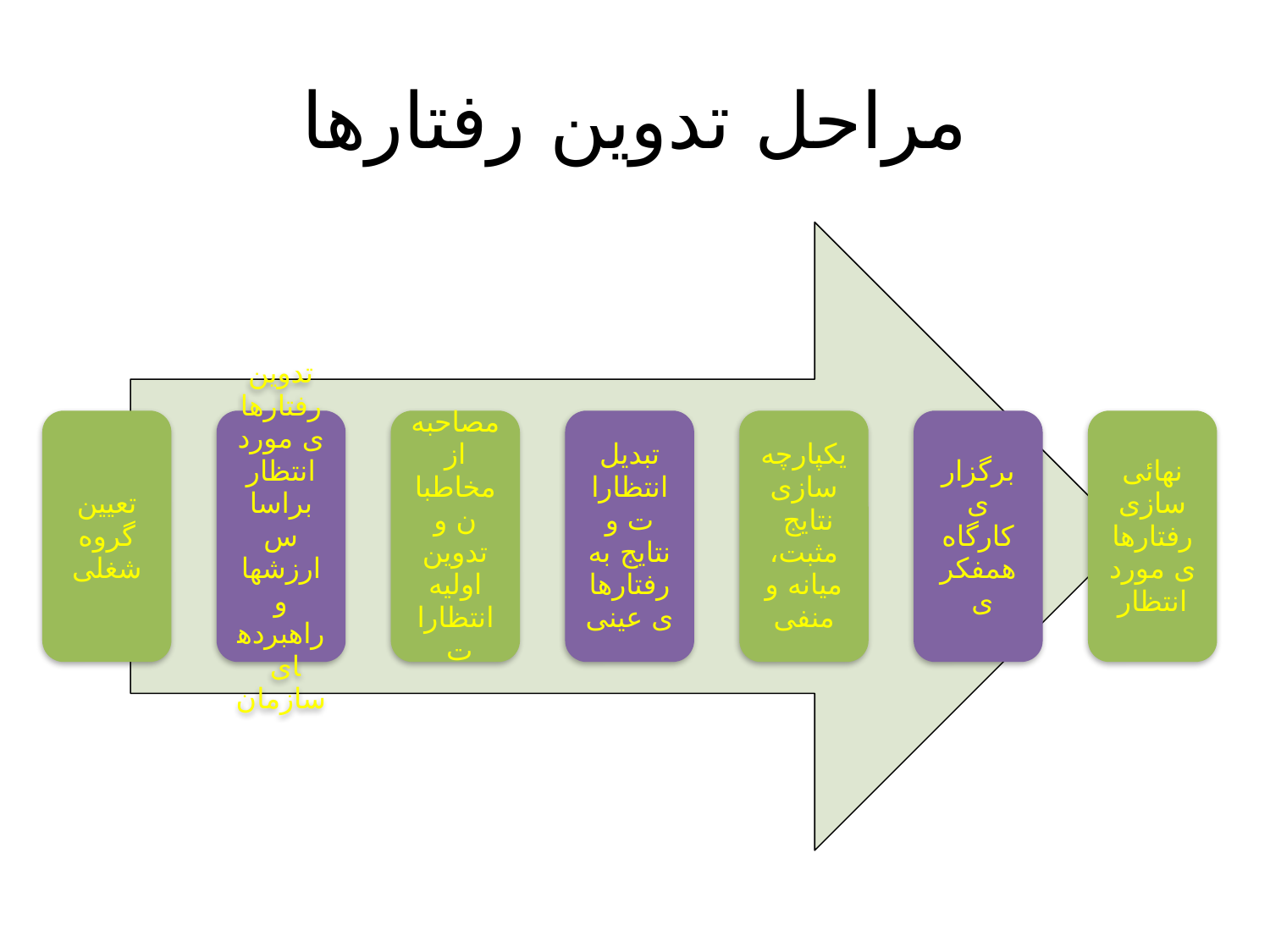

# مراحل تدوین رفتارها
تعیین گروه شغلی
تدوین رفتارهای مورد انتظار براساس ارزشها و راهبردهای  سازمان
مصاحبه از مخاطبان و تدوین اولیه انتظارات
تبدیل انتظارات و نتایج به رفتارهای عینی
یکپارچه سازی نتایج  مثبت، میانه و منفی
برگزاری کارگاه همفکری
نهائی سازی رفتارهای مورد انتظار